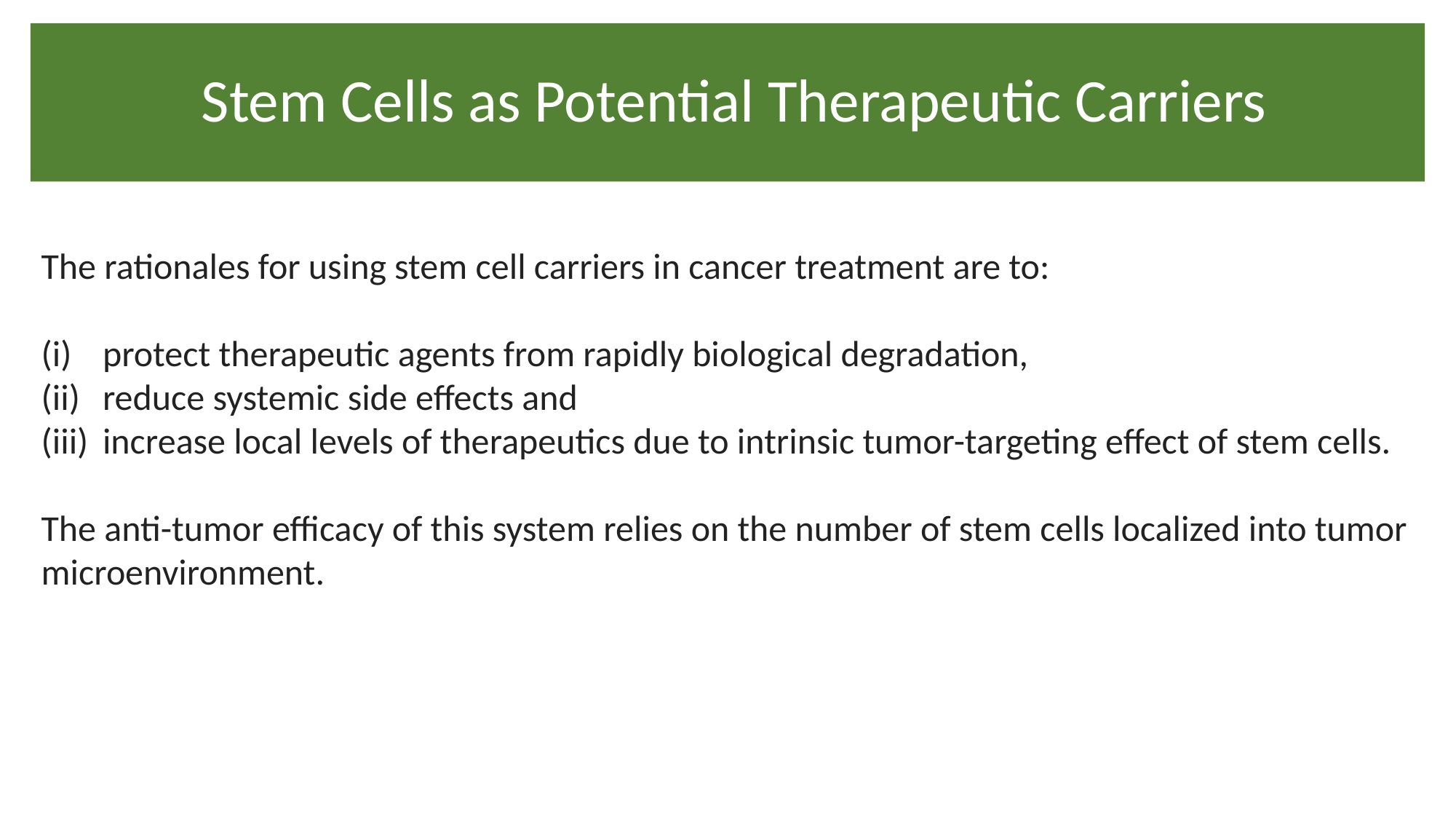

# Stem Cells as Potential Therapeutic Carriers
The rationales for using stem cell carriers in cancer treatment are to:

protect therapeutic agents from rapidly biological degradation,
reduce systemic side effects and
increase local levels of therapeutics due to intrinsic tumor-targeting effect of stem cells.

The anti-tumor efficacy of this system relies on the number of stem cells localized into tumor microenvironment.